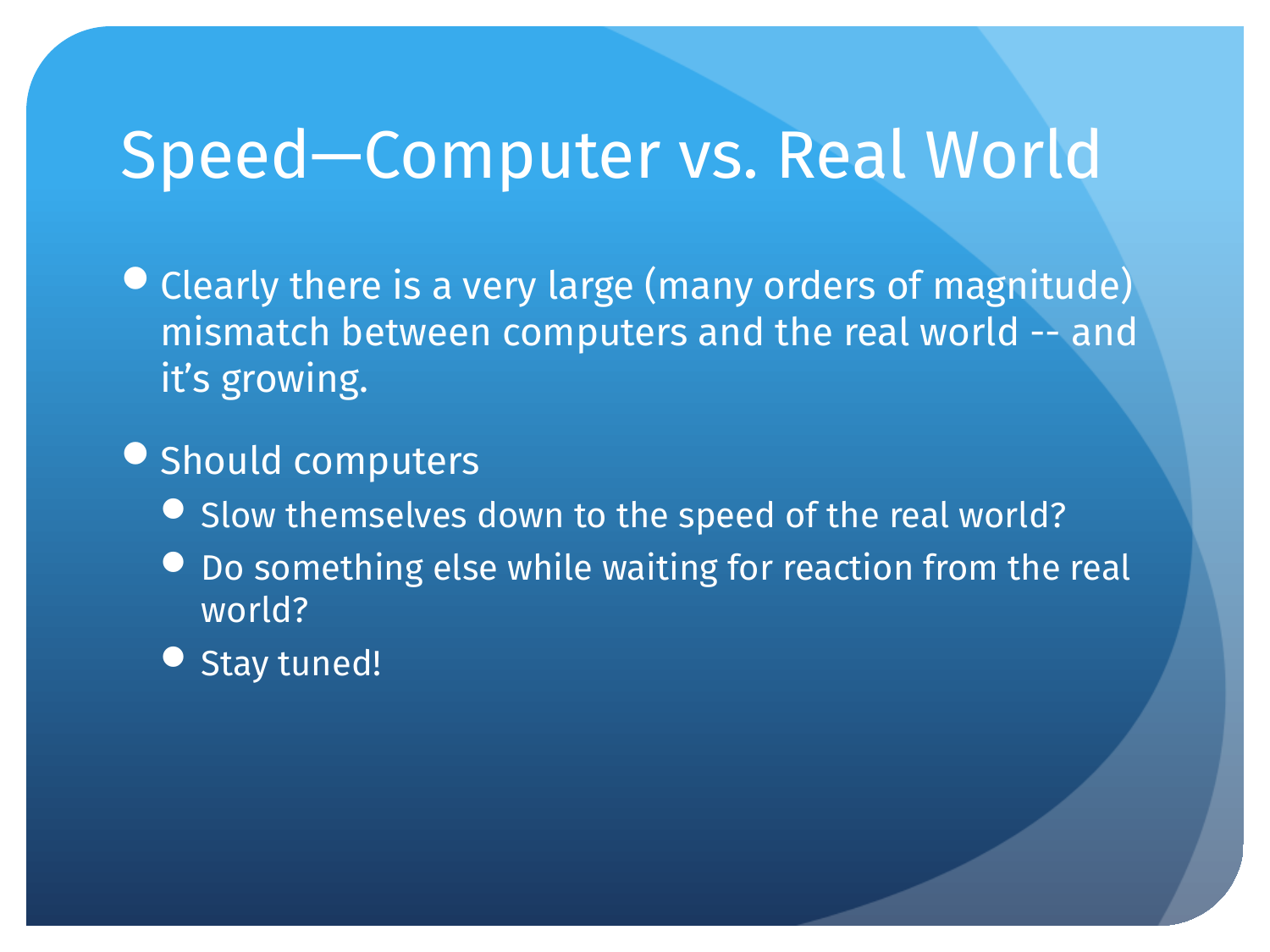

# Speed—Computer vs. Real World
Clearly there is a very large (many orders of magnitude) mismatch between computers and the real world -- and it’s growing.
Should computers
Slow themselves down to the speed of the real world?
Do something else while waiting for reaction from the real world?
Stay tuned!